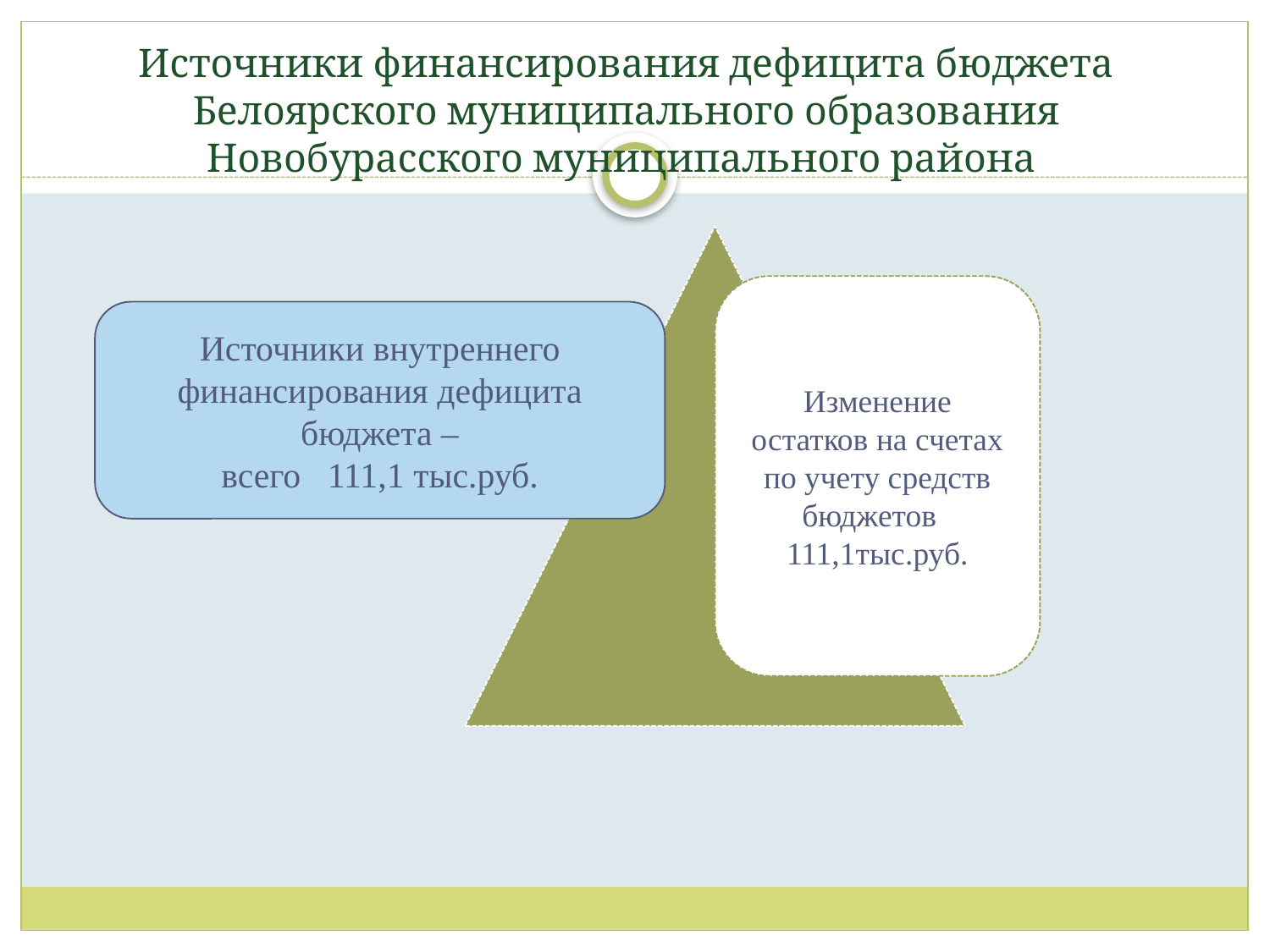

# Источники финансирования дефицита бюджета Белоярского муниципального образования Новобурасского муниципального района
Изменение остатков на счетах по учету средств бюджетов   111,1тыс.руб.
Источники внутреннего финансирования дефицита бюджета –
всего   111,1 тыс.руб.